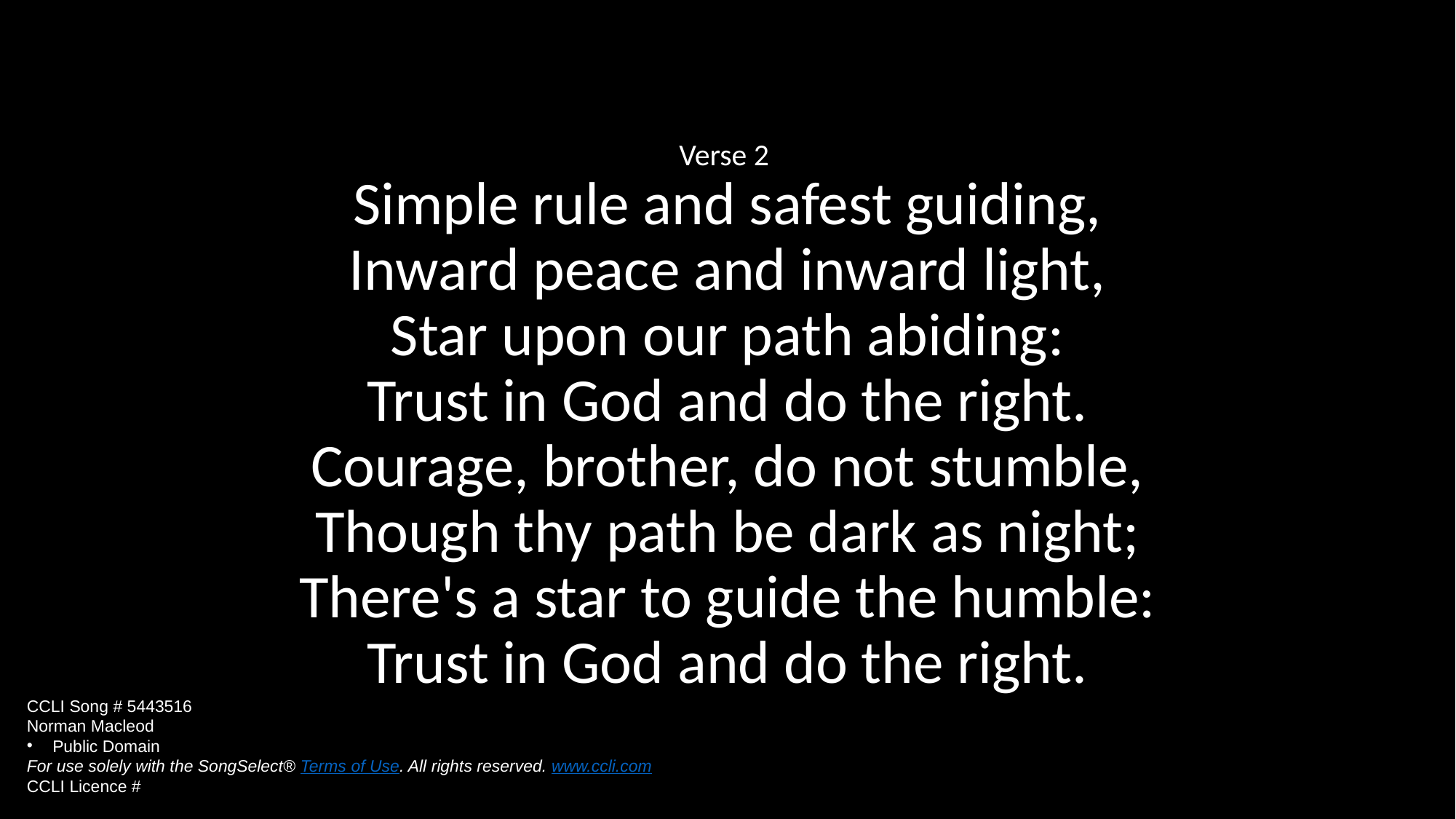

Verse 2
Simple rule and safest guiding,
Inward peace and inward light,
Star upon our path abiding:
Trust in God and do the right.
Courage, brother, do not stumble,
Though thy path be dark as night;
There's a star to guide the humble:
Trust in God and do the right.
CCLI Song # 5443516
Norman Macleod
Public Domain
For use solely with the SongSelect® Terms of Use. All rights reserved. www.ccli.com
CCLI Licence #